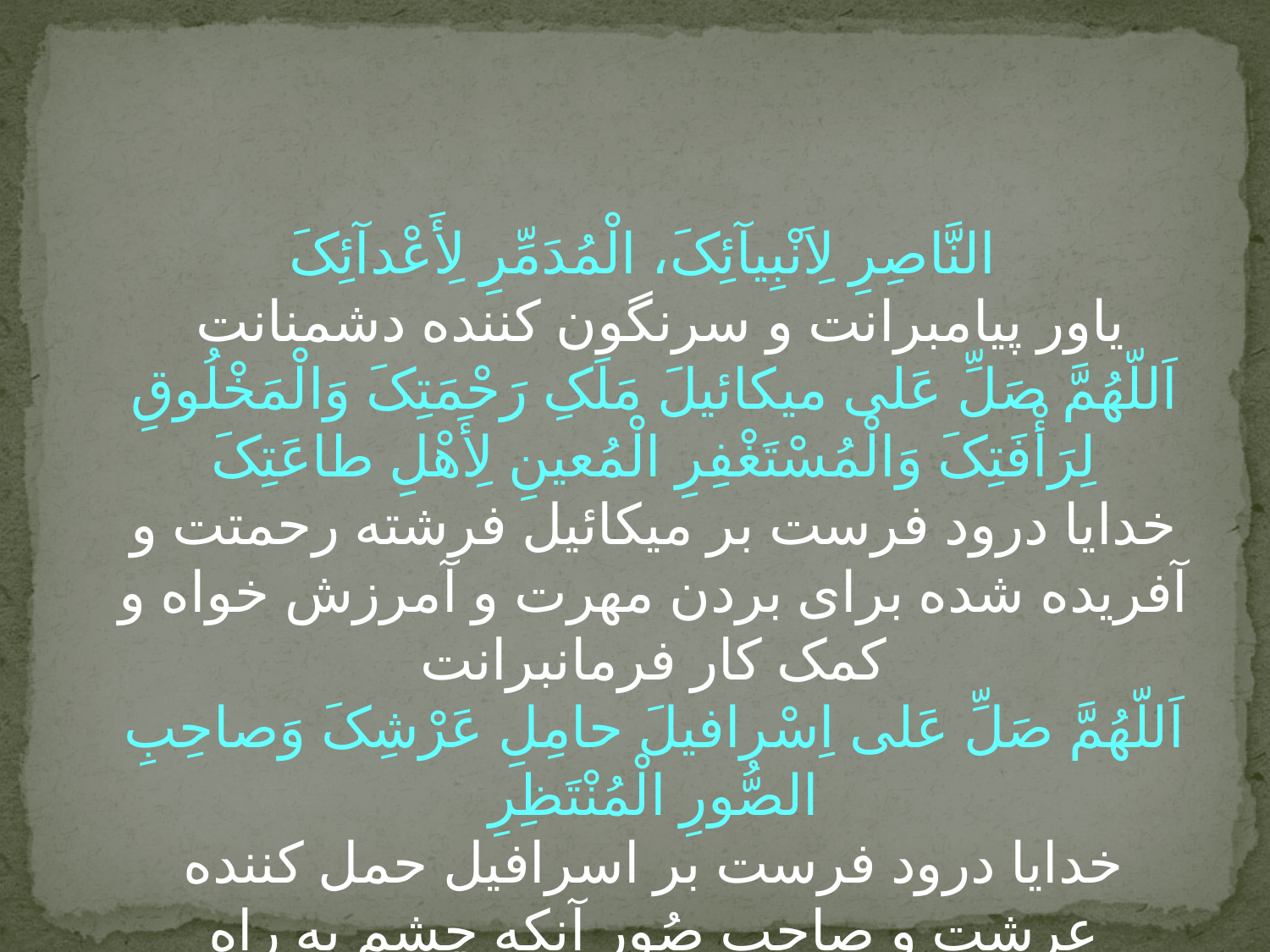

#
النَّاصِرِ لِاَنْبِیآئِکَ، الْمُدَمِّرِ لِأَعْدآئِکَ
یاور پیامبرانت و سرنگون کننده دشمنانت
اَللّهُمَّ صَلِّ عَلى‏ میکائیلَ مَلَکِ‏ رَحْمَتِکَ وَالْمَخْلُوقِ لِرَأْفَتِکَ وَالْمُسْتَغْفِرِ الْمُعینِ لِأَهْلِ طاعَتِکَ
خدایا درود فرست بر میکائیل فرشته ‏رحمتت و آفریده شده براى بردن مهرت و آمرزش‏ خواه و کمک‏ کار فرمانبرانت‏
اَللّهُمَّ صَلِّ عَلى‏ اِسْرافیلَ حامِلِ عَرْشِکَ وَصاحِبِ الصُّورِ الْمُنْتَظِرِ
خدایا درود فرست بر اسرافیل حمل کننده عرشت و صاحب صُور آنکه چشم به ‏راه‏